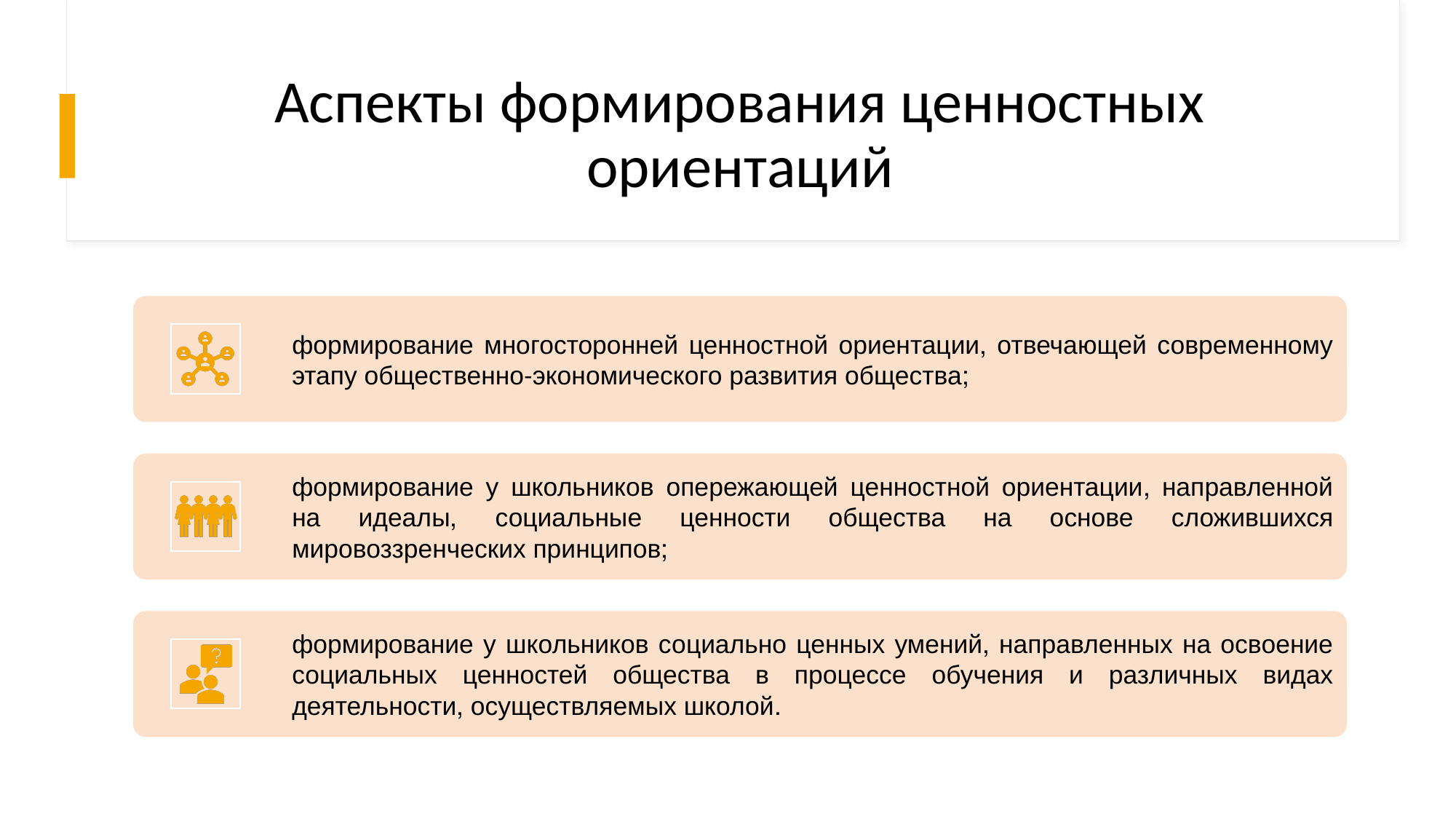

# Аспекты формирования ценностных ориентаций
формирование многосторонней ценностной ориентации, отвечающей современному этапу общественно-экономического развития общества;
формирование у школьников опережающей ценностной ориентации, направленной на идеалы, социальные ценности общества на основе сложившихся мировоззренческих принципов;
формирование у школьников социально ценных умений, направленных на освоение социальных ценностей общества в процессе обучения и различных видах деятельности, осуществляемых школой.